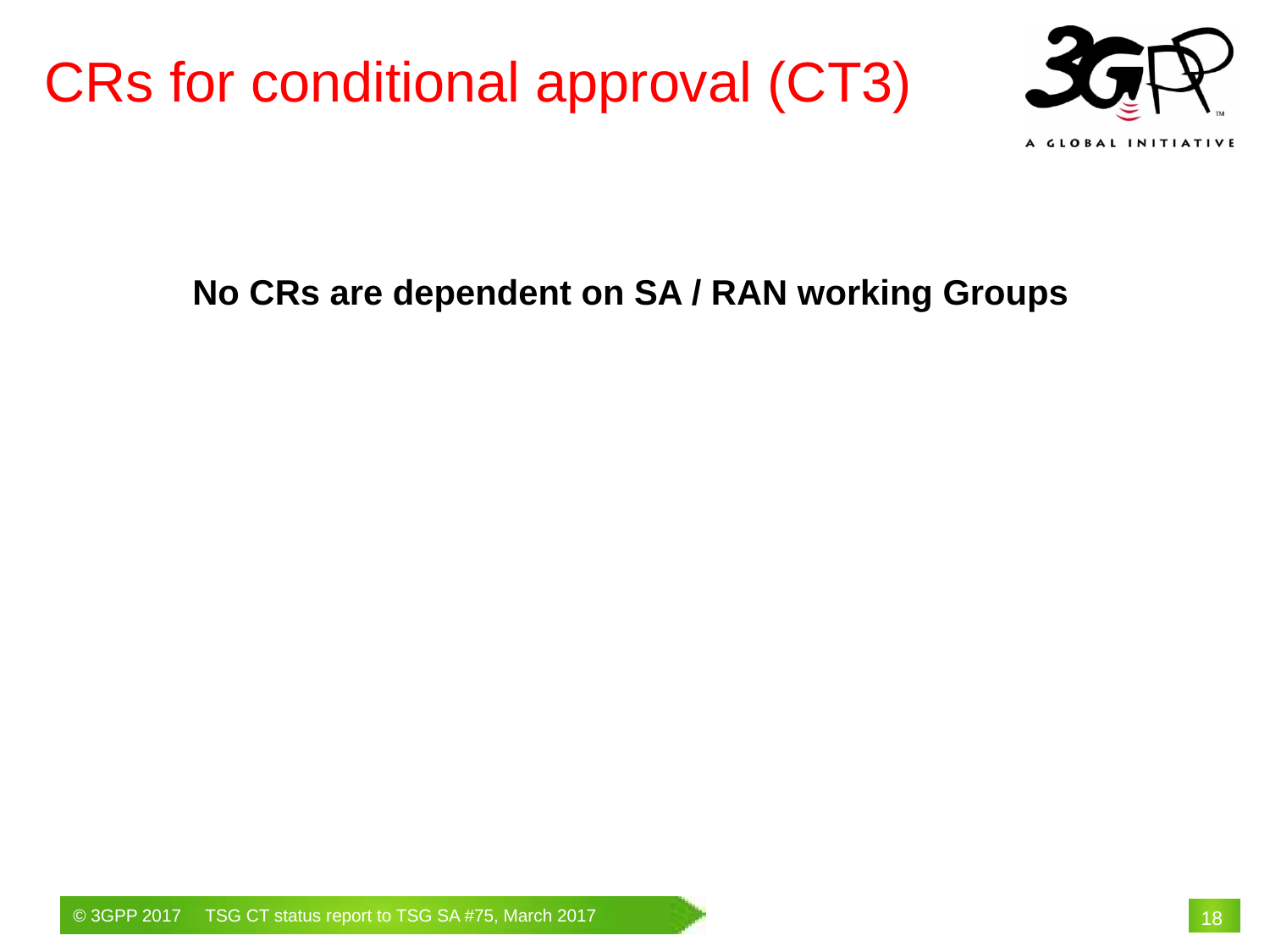

CRs for conditional approval (CT3)

No CRs are dependent on SA / RAN working Groups
# 18